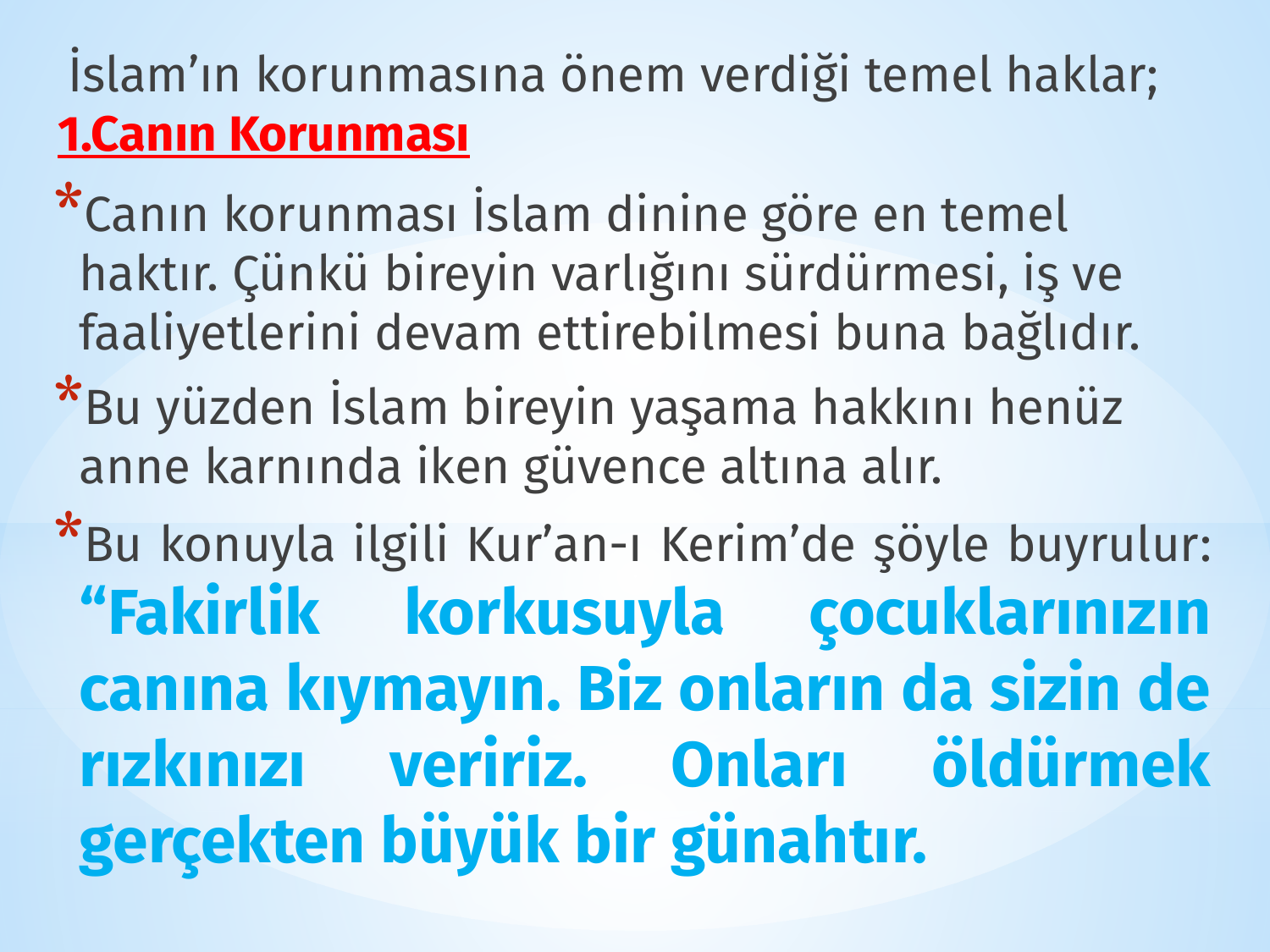

# İslam’ın korunmasına önem verdiği temel haklar; 1.Canın Korunması
Canın korunması İslam dinine göre en temel haktır. Çünkü bireyin varlığını sürdürmesi, iş ve faaliyetlerini devam ettirebilmesi buna bağlıdır.
Bu yüzden İslam bireyin yaşama hakkını henüz anne karnında iken güvence altına alır.
Bu konuyla ilgili Kur’an-ı Kerim’de şöyle buyrulur: “Fakirlik korkusuyla çocuklarınızın canına kıymayın. Biz onların da sizin de rızkınızı veririz. Onları öldürmek gerçekten büyük bir günahtır.